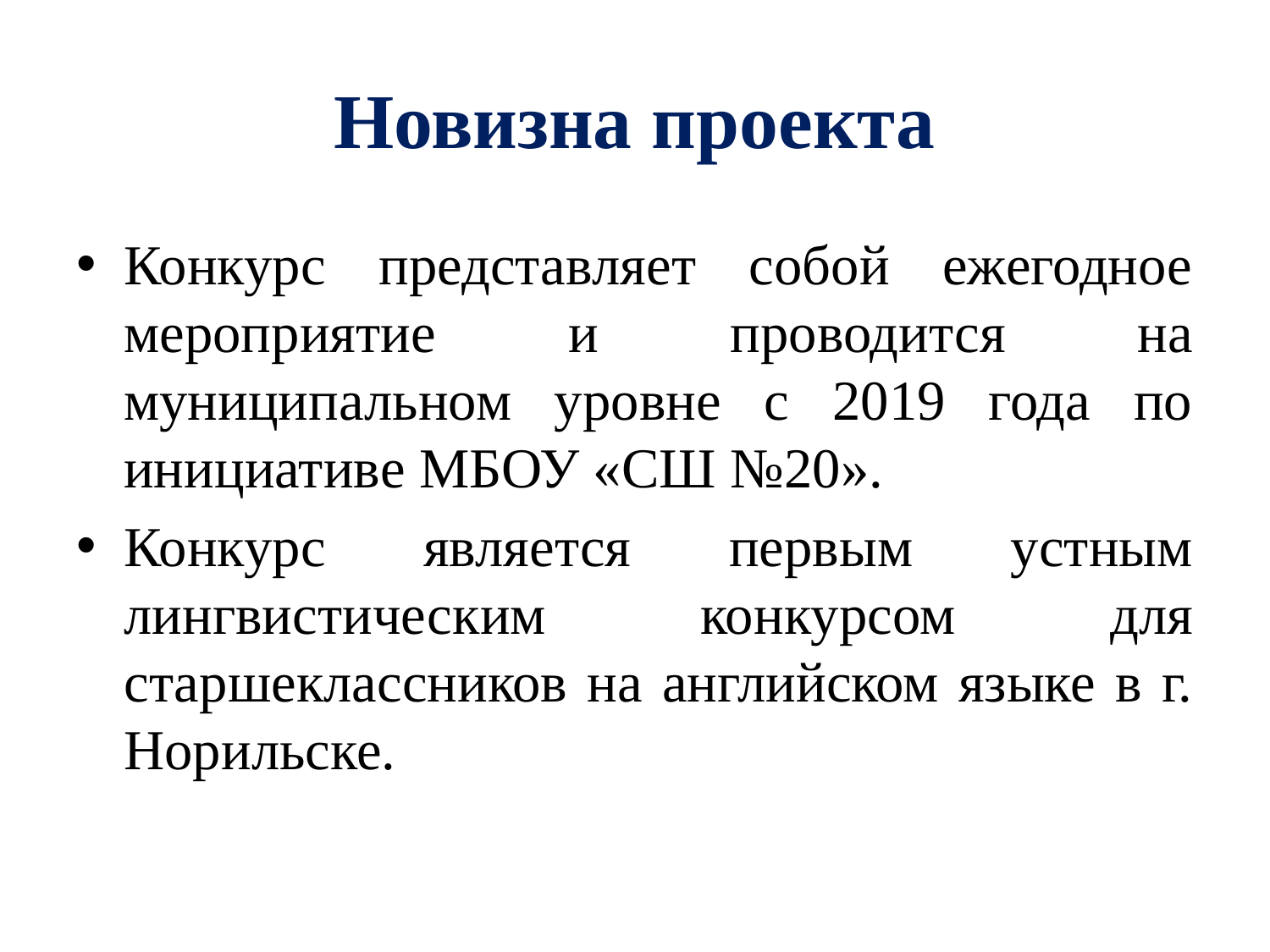

# Новизна проекта
Конкурс представляет собой ежегодное мероприятие и проводится на муниципальном уровне с 2019 года по инициативе МБОУ «СШ №20».
Конкурс является первым устным лингвистическим конкурсом для старшеклассников на английском языке в г. Норильске.